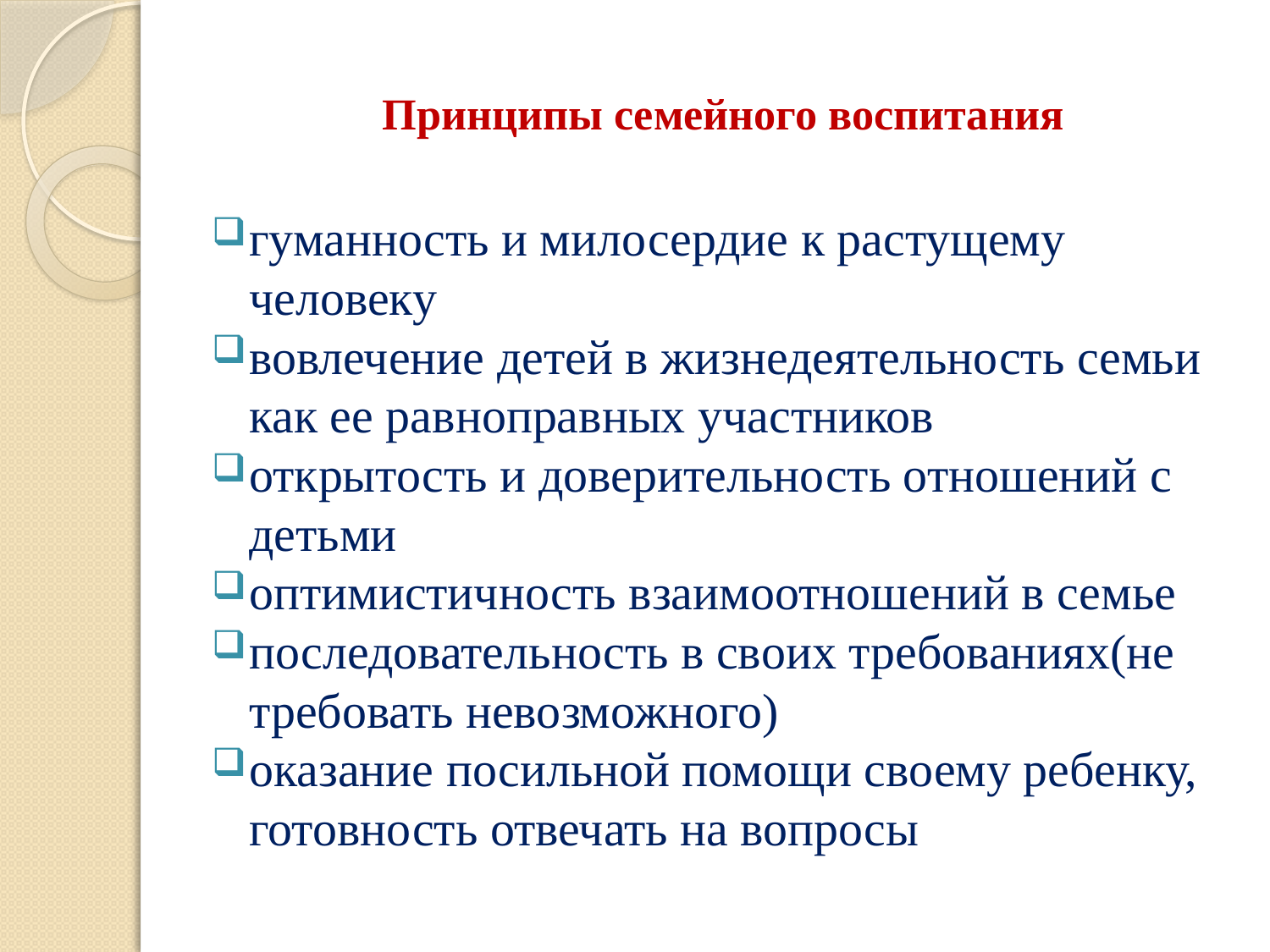

# Принципы семейного воспитания
гуманность и милосердие к растущему человеку
вовлечение детей в жизнедеятельность семьи как ее равноправных участников
открытость и доверительность отношений с детьми
оптимистичность взаимоотношений в семье
последовательность в своих требованиях(не требовать невозможного)
оказание посильной помощи своему ребенку, готовность отвечать на вопросы